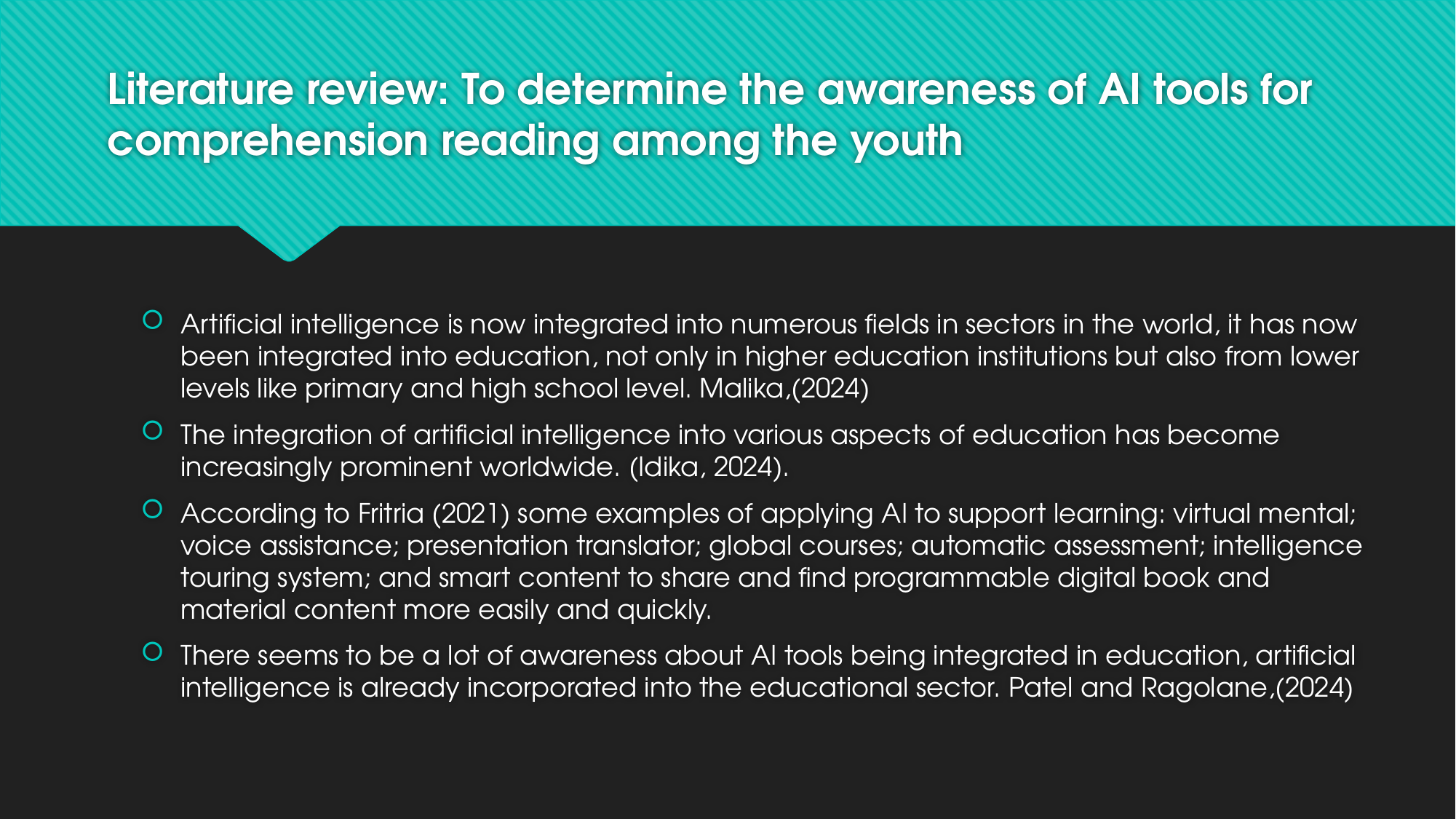

# Literature review: To determine the awareness of AI tools for comprehension reading among the youth
Artificial intelligence is now integrated into numerous fields in sectors in the world, it has now been integrated into education, not only in higher education institutions but also from lower levels like primary and high school level. Malika,(2024)
The integration of artificial intelligence into various aspects of education has become increasingly prominent worldwide. (Idika, 2024).
According to Fritria (2021) some examples of applying AI to support learning: virtual mental; voice assistance; presentation translator; global courses; automatic assessment; intelligence touring system; and smart content to share and find programmable digital book and material content more easily and quickly.
There seems to be a lot of awareness about AI tools being integrated in education, artificial intelligence is already incorporated into the educational sector. Patel and Ragolane,(2024)